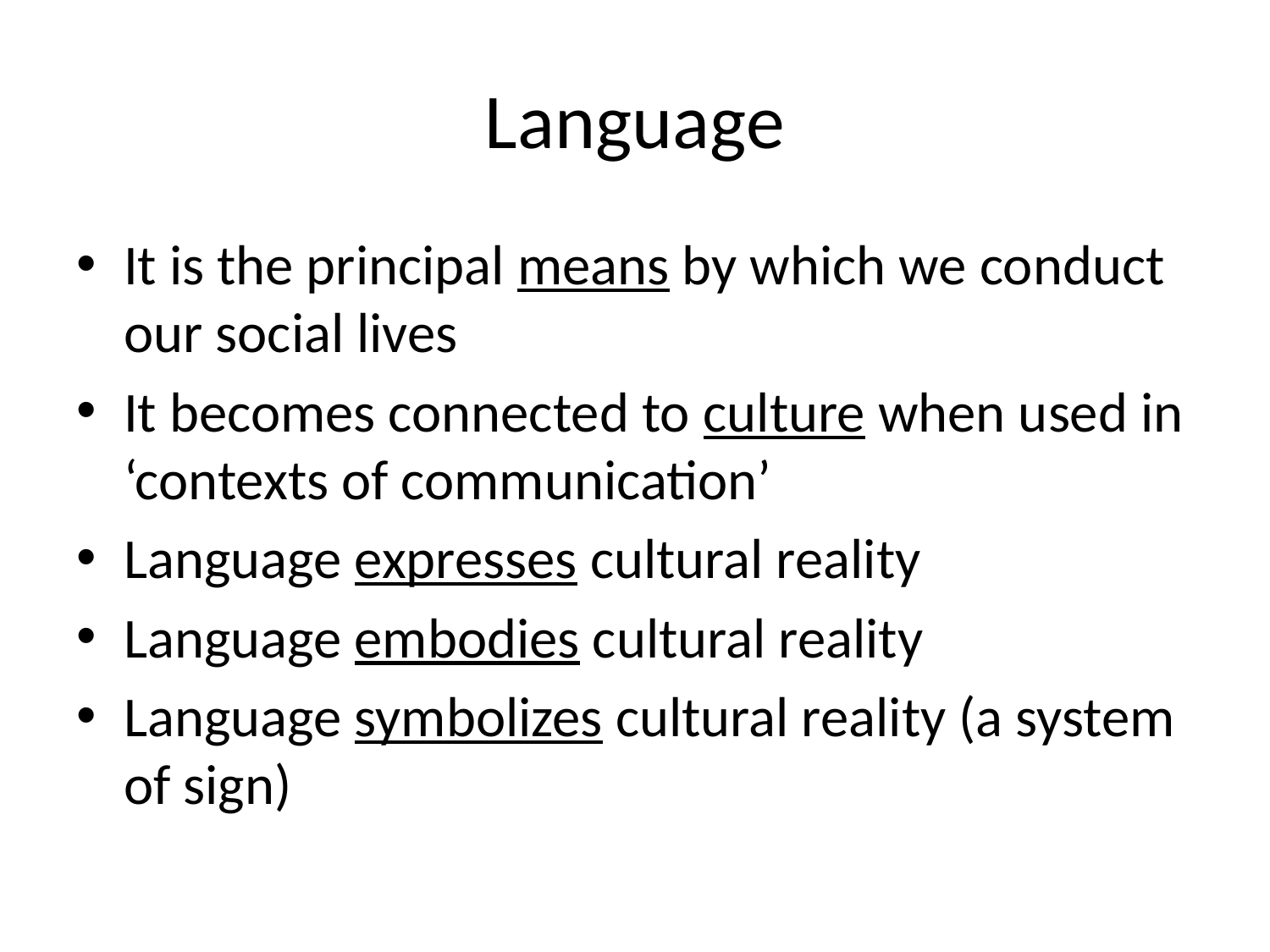

# Language
It is the principal means by which we conduct our social lives
It becomes connected to culture when used in ‘contexts of communication’
Language expresses cultural reality
Language embodies cultural reality
Language symbolizes cultural reality (a system of sign)